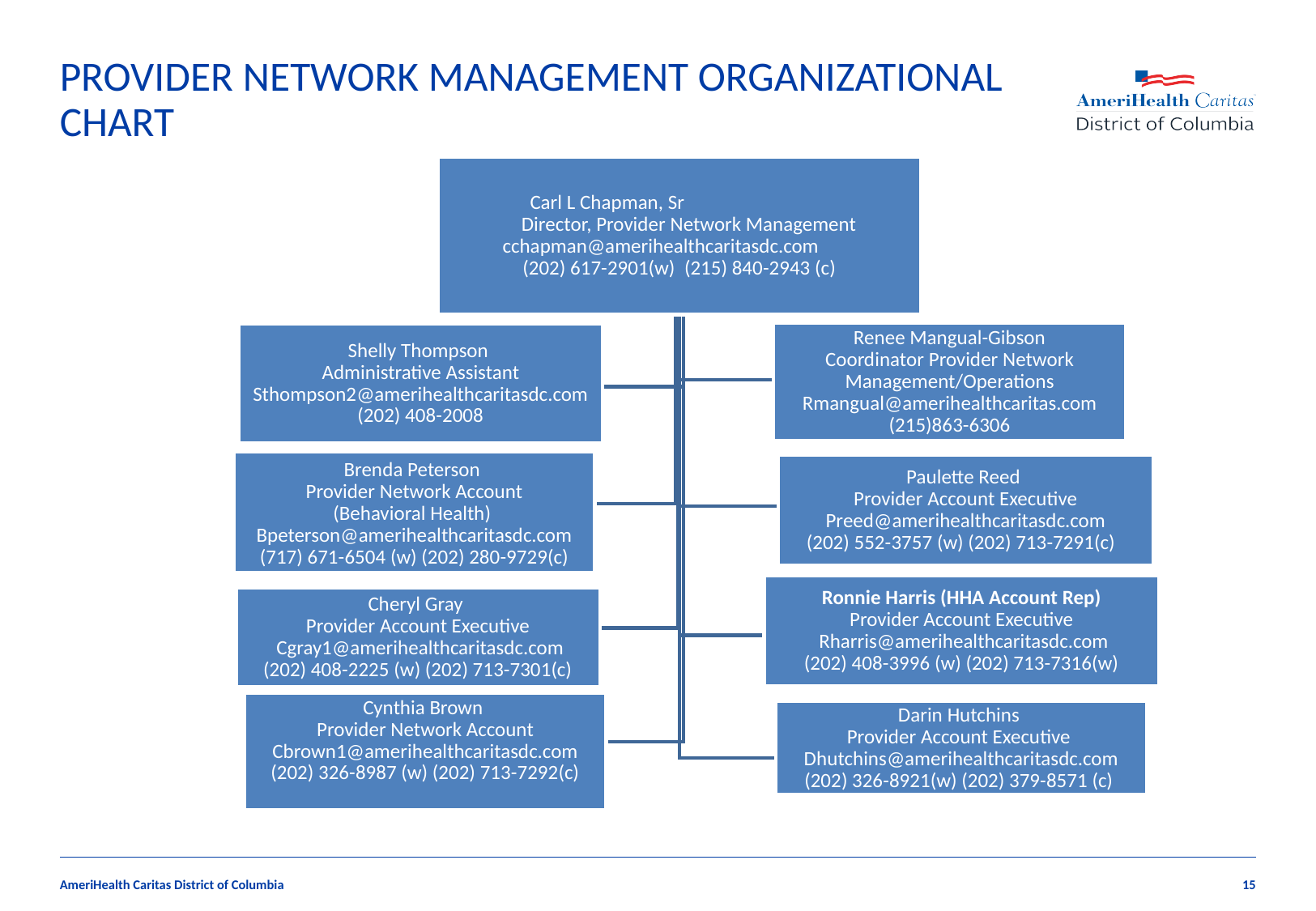

# PROVIDER NETWORK MANAGEMENT ORGANIZATIONAL CHART
Carl L Chapman, Sr
     Director, Provider Network Management
cchapman@amerihealthcaritasdc.com
(202) 617-2901(w)  (215) 840-2943 (c)
Shelly Thompson
Administrative Assistant
Sthompson2@amerihealthcaritasdc.com
(202) 408-2008
Renee Mangual-Gibson
Coordinator Provider Network Management/Operations
Rmangual@amerihealthcaritas.com
(215)863-6306

Brenda Peterson
Provider Network Account
(Behavioral Health)
Bpeterson@amerihealthcaritasdc.com
(717) 671-6504 (w) (202) 280-9729(c)

Paulette Reed
Provider Account Executive
Preed@amerihealthcaritasdc.com
(202) 552-3757 (w) (202) 713-7291(c)
Cheryl Gray
Provider Account Executive
 Cgray1@amerihealthcaritasdc.com
(202) 408-2225 (w) (202) 713-7301(c)
Ronnie Harris (HHA Account Rep)
Provider Account Executive
 Rharris@amerihealthcaritasdc.com
(202) 408-3996 (w) (202) 713-7316(w)
Cynthia Brown
Provider Network Account
Cbrown1@amerihealthcaritasdc.com
(202) 326-8987 (w) (202) 713-7292(c)

Darin Hutchins
Provider Account Executive
Dhutchins@amerihealthcaritasdc.com
(202) 326-8921(w) (202) 379-8571 (c)
AmeriHealth Caritas District of Columbia
15